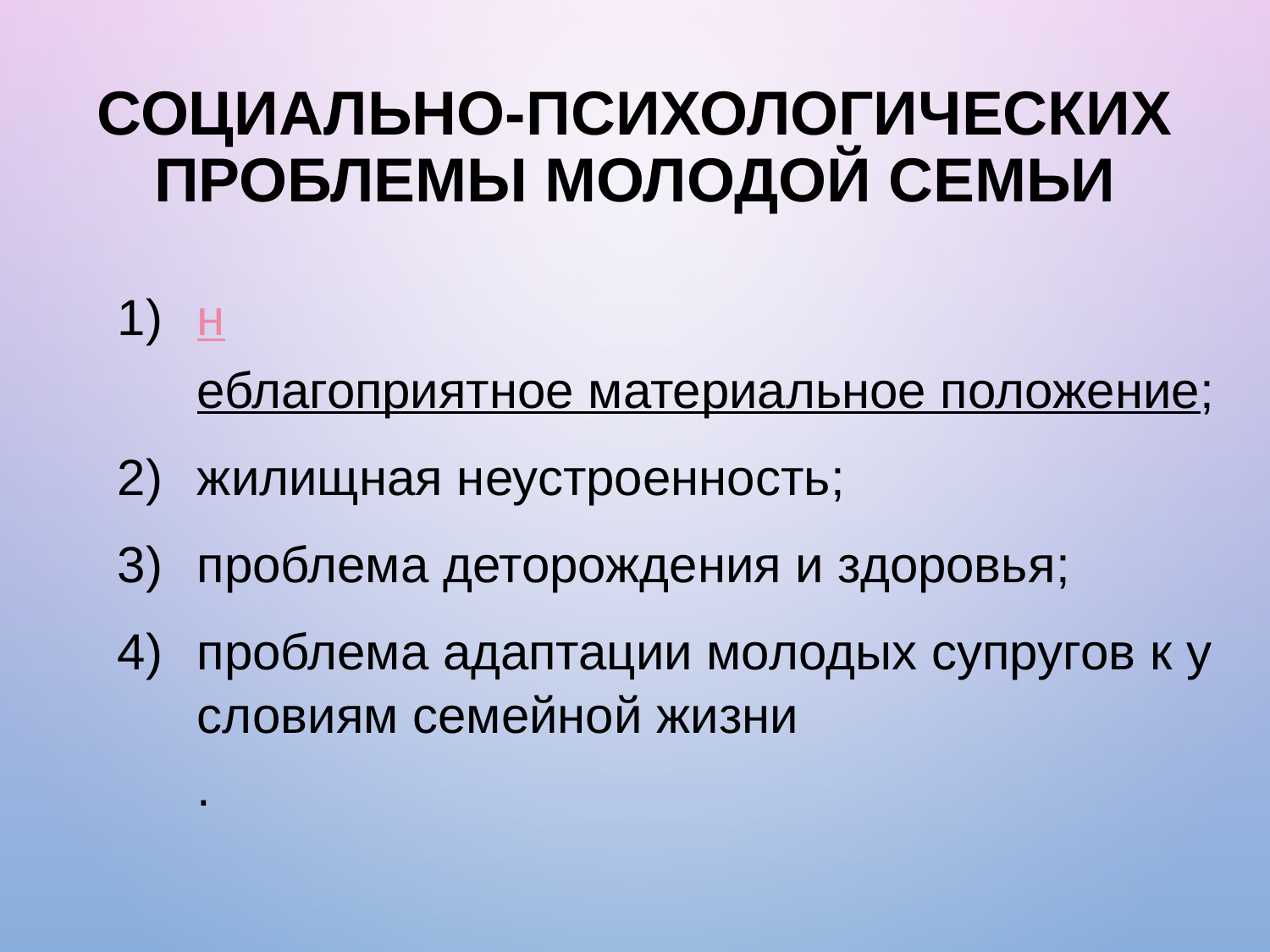

# социально-психологических проблемы молодой семьи
неблагоприятное материальное положение;
жилищная неустроенность;
проблема деторождения и здоровья;
проблема адаптации молодых супругов к условиям семейной жизни.